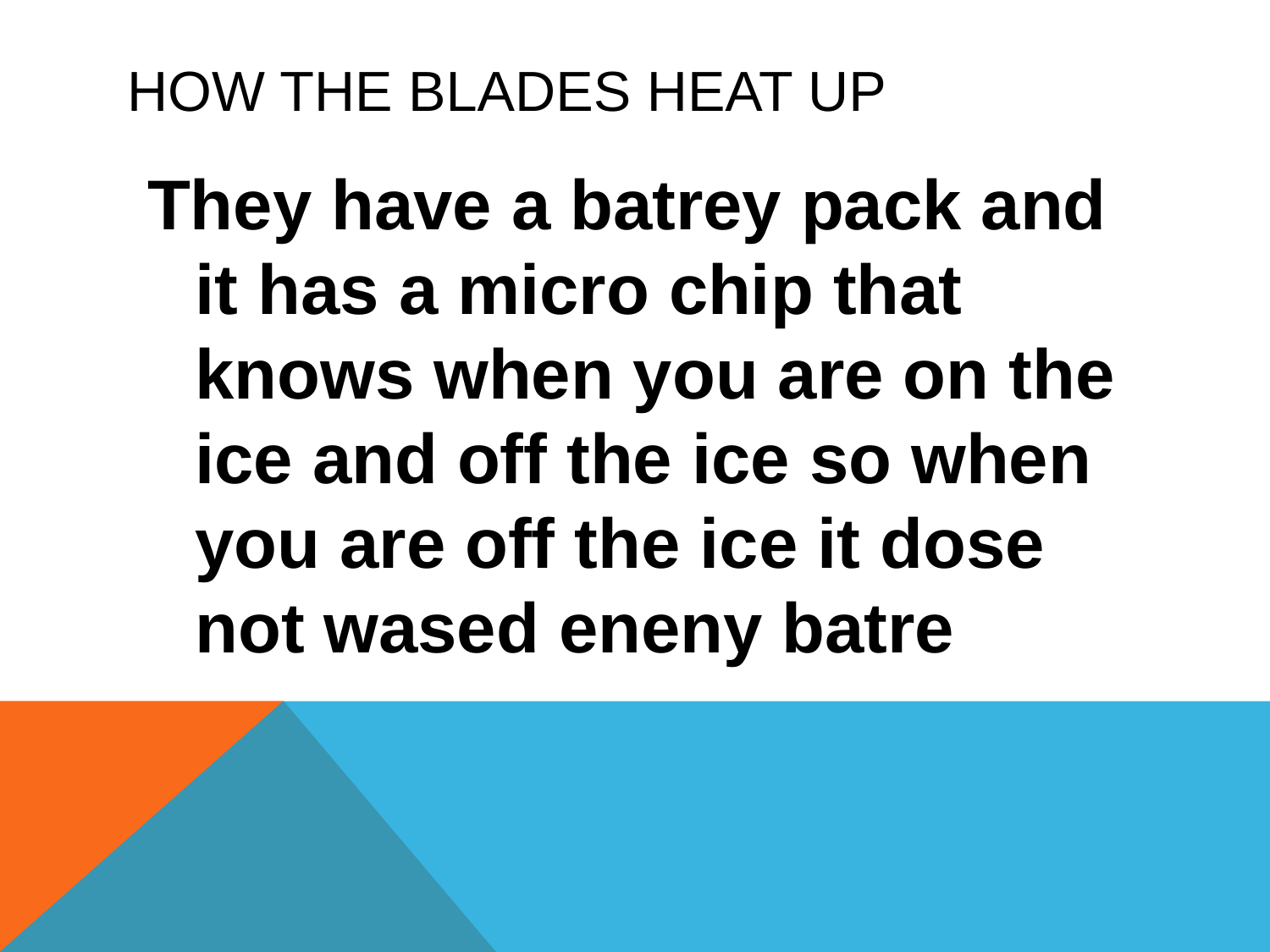

# How the blades heat up
They have a batrey pack and it has a micro chip that knows when you are on the ice and off the ice so when you are off the ice it dose not wased eneny batre